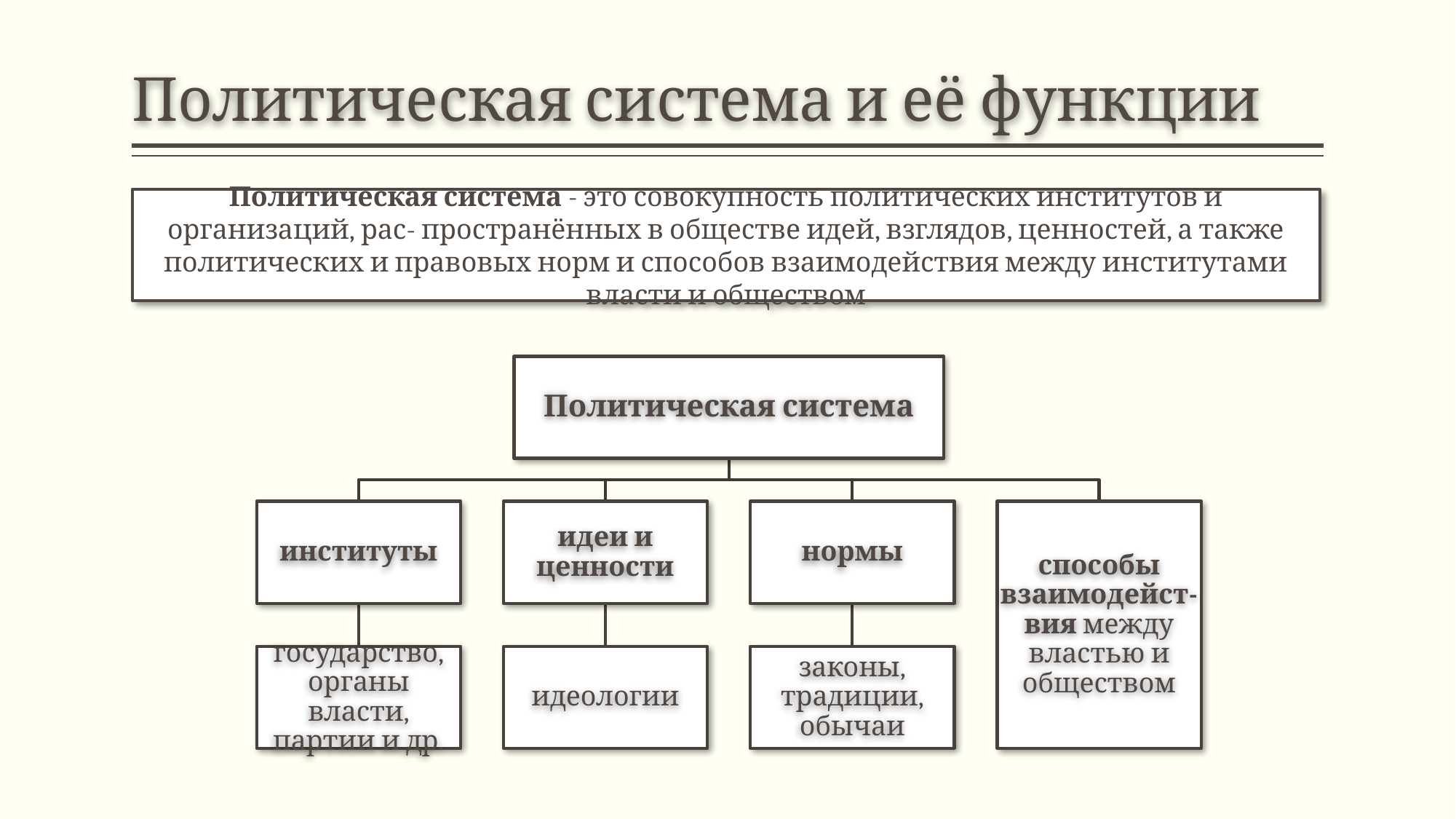

# Политическая система и её функции
Политическая система - это совокупность политических институтов и организаций, рас- пространённых в обществе идей, взглядов, ценностей, а также политических и правовых норм и способов взаимодействия между институтами власти и обществом

Политическая система

институты

идеи и ценности

нормы

способы взаимодейст- вия между властью и обществом

государство, органы власти, партии и др.

идеологии

законы, традиции, обычаи